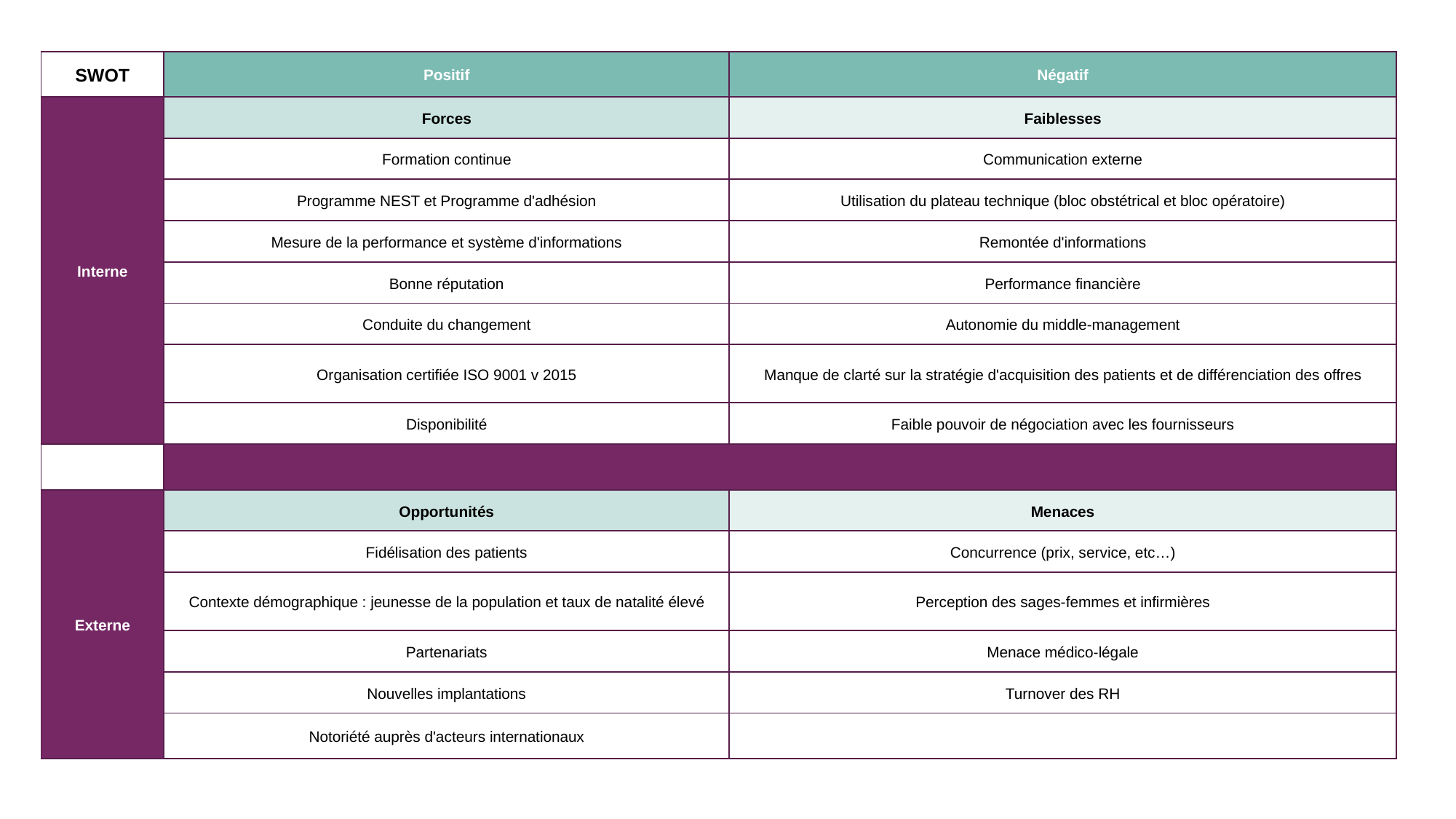

| SWOT | Positif | Négatif |
| --- | --- | --- |
| Interne | Forces | Faiblesses |
|  | Formation continue | Communication externe |
|  | Programme NEST et Programme d'adhésion | Utilisation du plateau technique (bloc obstétrical et bloc opératoire) |
|  | Mesure de la performance et système d'informations | Remontée d'informations |
|  | Bonne réputation | Performance financière |
|  | Conduite du changement | Autonomie du middle-management |
|  | Organisation certifiée ISO 9001 v 2015 | Manque de clarté sur la stratégie d'acquisition des patients et de différenciation des offres |
|  | Disponibilité | Faible pouvoir de négociation avec les fournisseurs |
|  |  |  |
| Externe | Opportunités | Menaces |
|  | Fidélisation des patients | Concurrence (prix, service, etc…) |
|  | Contexte démographique : jeunesse de la population et taux de natalité élevé | Perception des sages-femmes et infirmières |
|  | Partenariats | Menace médico-légale |
|  | Nouvelles implantations | Turnover des RH |
|  | Notoriété auprès d'acteurs internationaux |  |